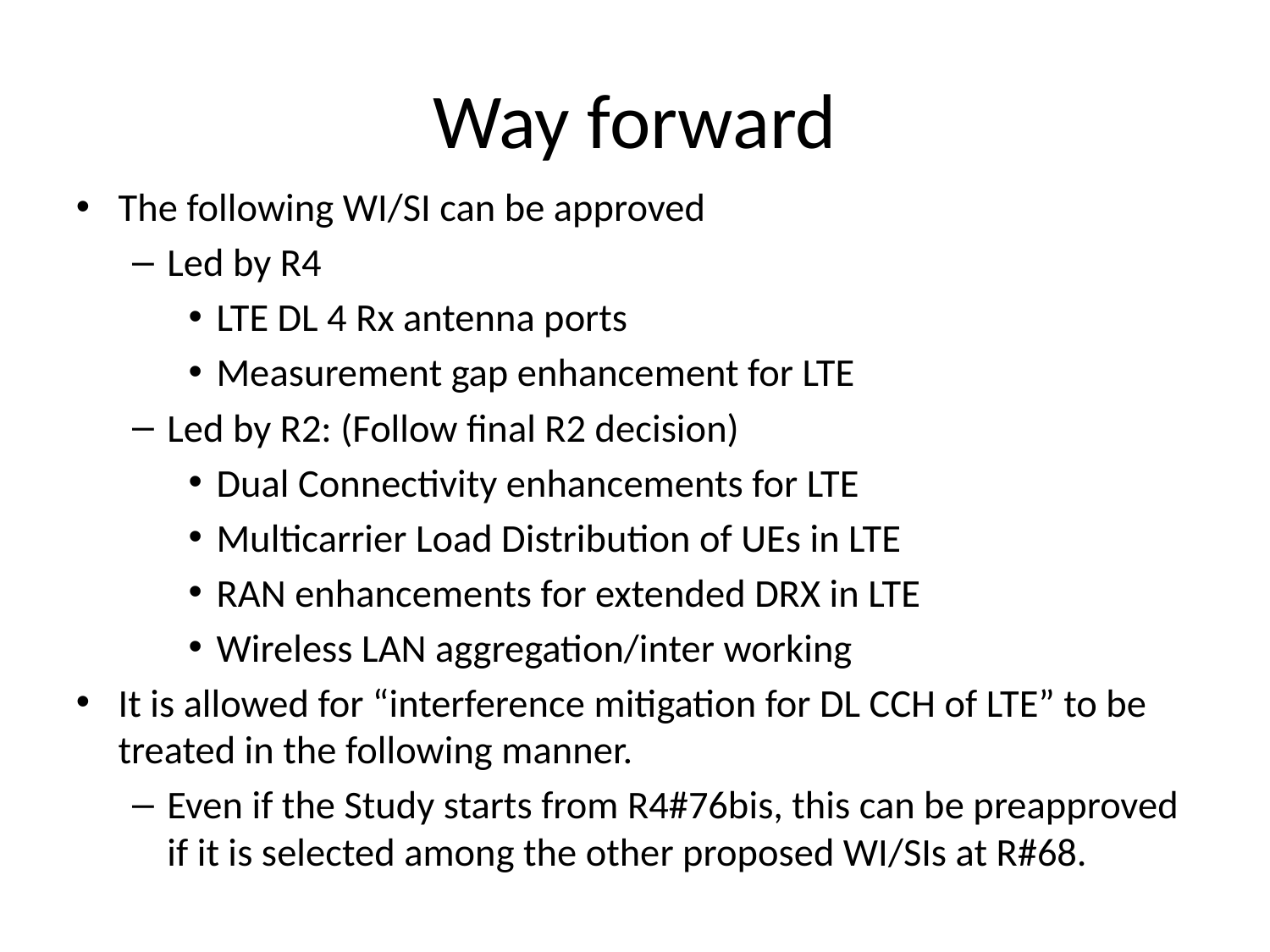

# Way forward
The following WI/SI can be approved
Led by R4
LTE DL 4 Rx antenna ports
Measurement gap enhancement for LTE
Led by R2: (Follow final R2 decision)
Dual Connectivity enhancements for LTE
Multicarrier Load Distribution of UEs in LTE
RAN enhancements for extended DRX in LTE
Wireless LAN aggregation/inter working
It is allowed for “interference mitigation for DL CCH of LTE” to be treated in the following manner.
Even if the Study starts from R4#76bis, this can be preapproved if it is selected among the other proposed WI/SIs at R#68.